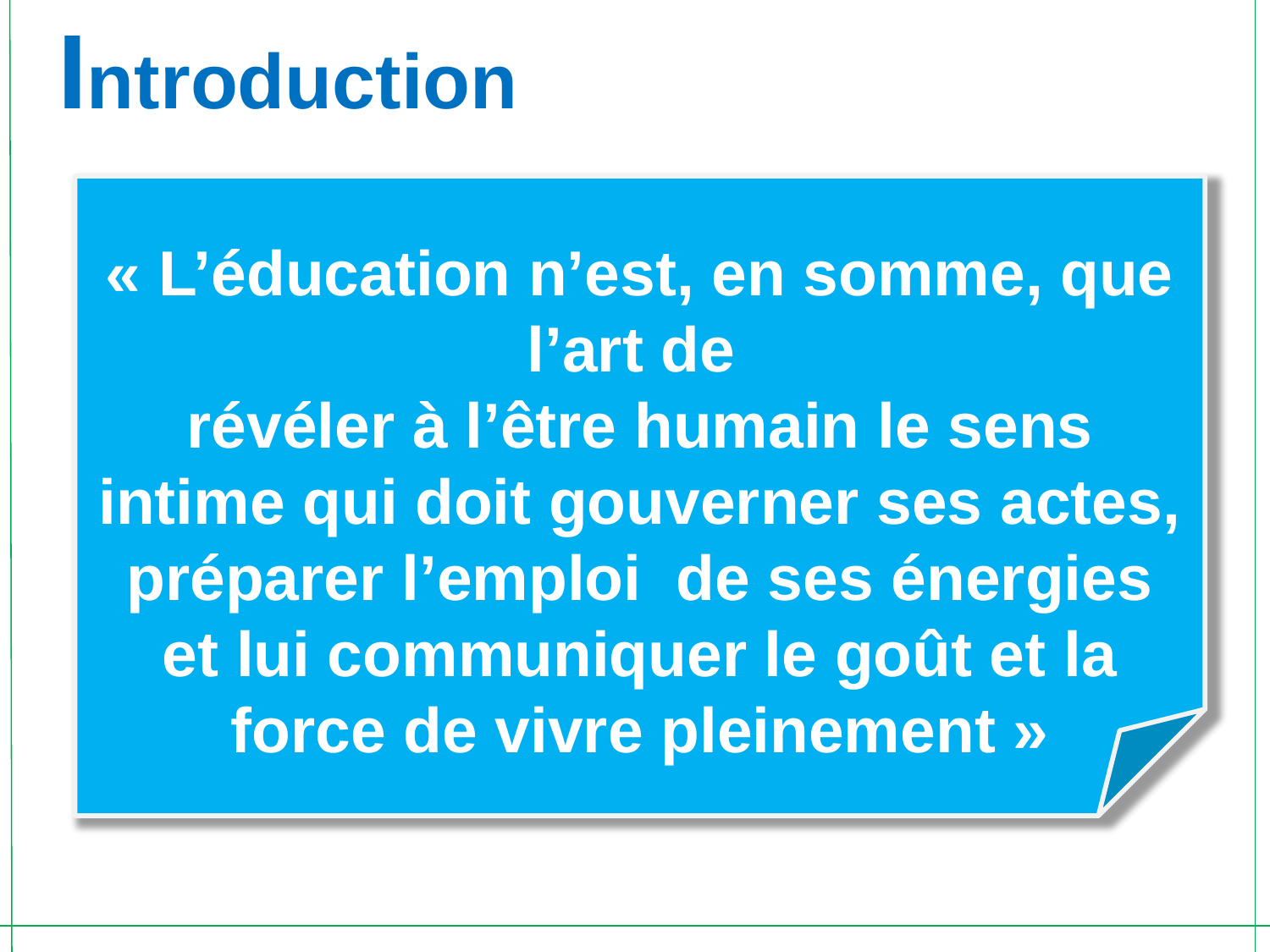

# Introduction

« L’éducation n’est, en somme, que l’art de
révéler à l’être humain le sens intime qui doit gouverner ses actes, préparer l’emploi  de ses énergies et lui communiquer le goût et la force de vivre pleinement »

                    Henry Bordeaux (1870-1963)